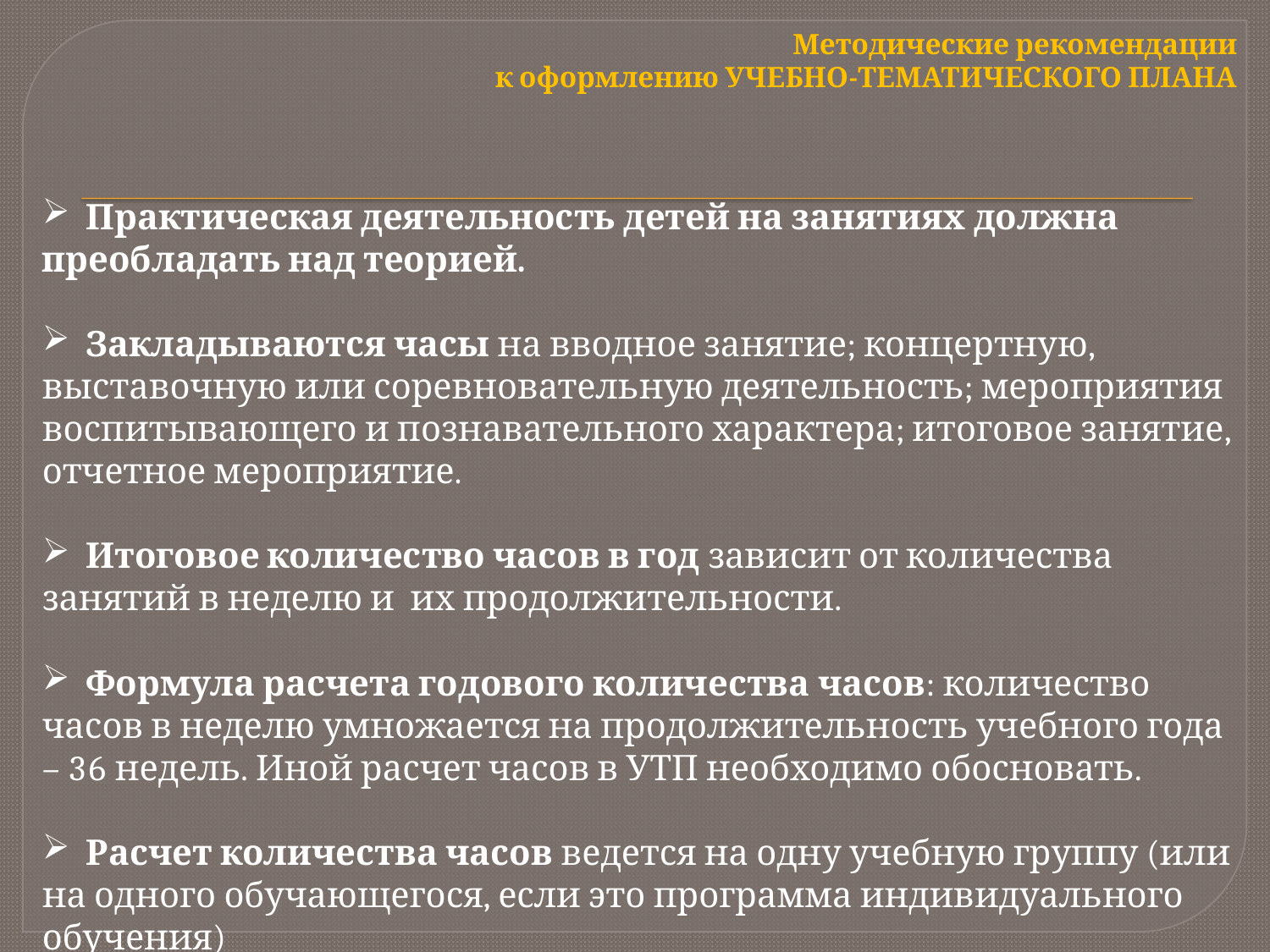

Методические рекомендации
к оформлению УЧЕБНО-ТЕМАТИЧЕСКОГО ПЛАНА

  Практическая деятельность детей на занятиях должна преобладать над теорией.

  Закладываются часы на вводное занятие; концертную, выставочную или соревновательную деятельность; мероприятия воспитывающего и познавательного характера; итоговое занятие, отчетное мероприятие.

  Итоговое количество часов в год зависит от количества занятий в неделю и  их продолжительности.

  Формула расчета годового количества часов: количество часов в неделю умножается на продолжительность учебного года – 36 недель. Иной расчет часов в УТП необходимо обосновать.

  Расчет количества часов ведется на одну учебную группу (или на одного обучающегося, если это программа индивидуального обучения)